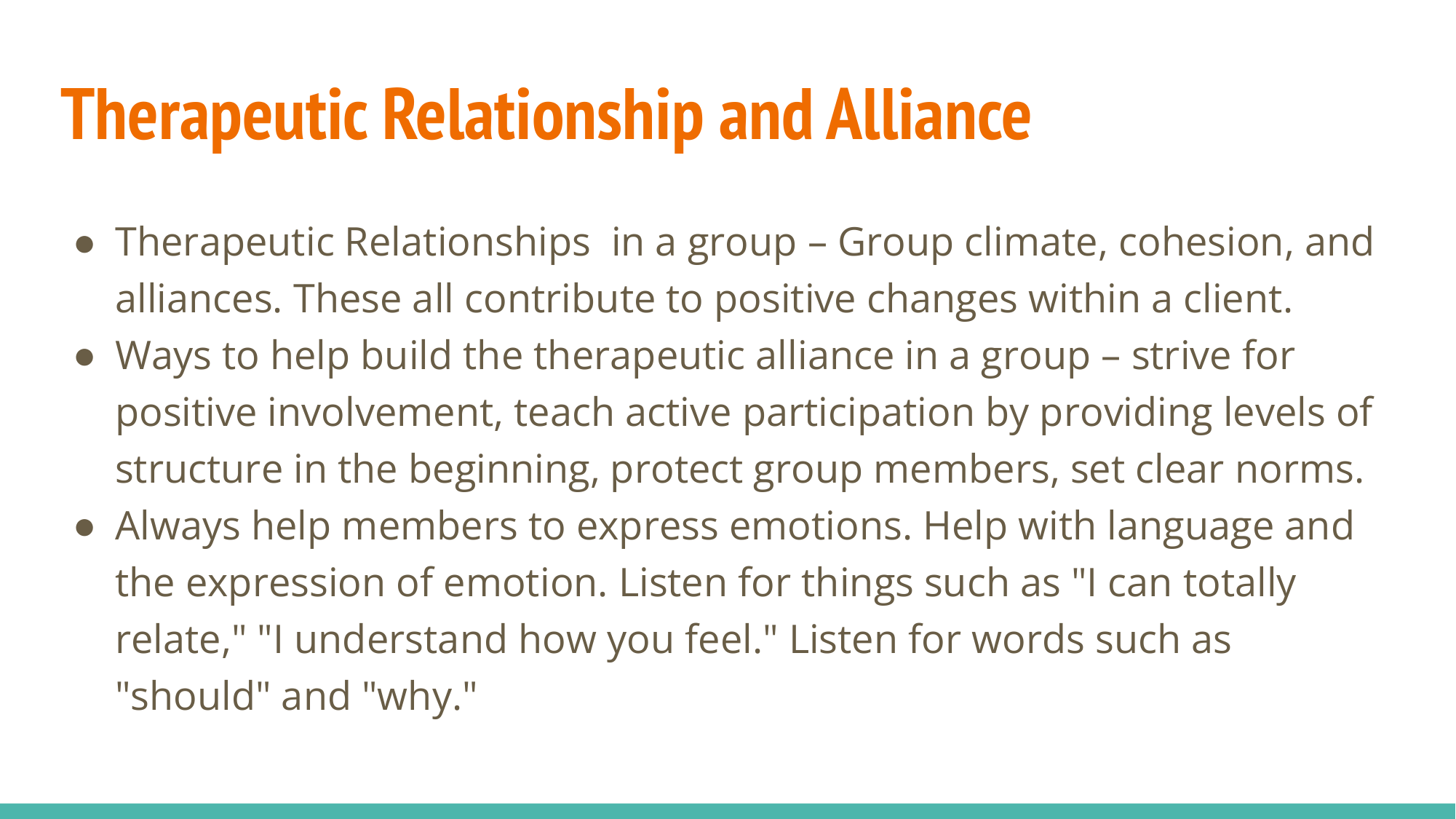

# Therapeutic Relationship and Alliance
Therapeutic Relationships  in a group – Group climate, cohesion, and alliances. These all contribute to positive changes within a client.
Ways to help build the therapeutic alliance in a group – strive for positive involvement, teach active participation by providing levels of structure in the beginning, protect group members, set clear norms.
Always help members to express emotions. Help with language and the expression of emotion. Listen for things such as "I can totally relate," "I understand how you feel." Listen for words such as "should" and "why."